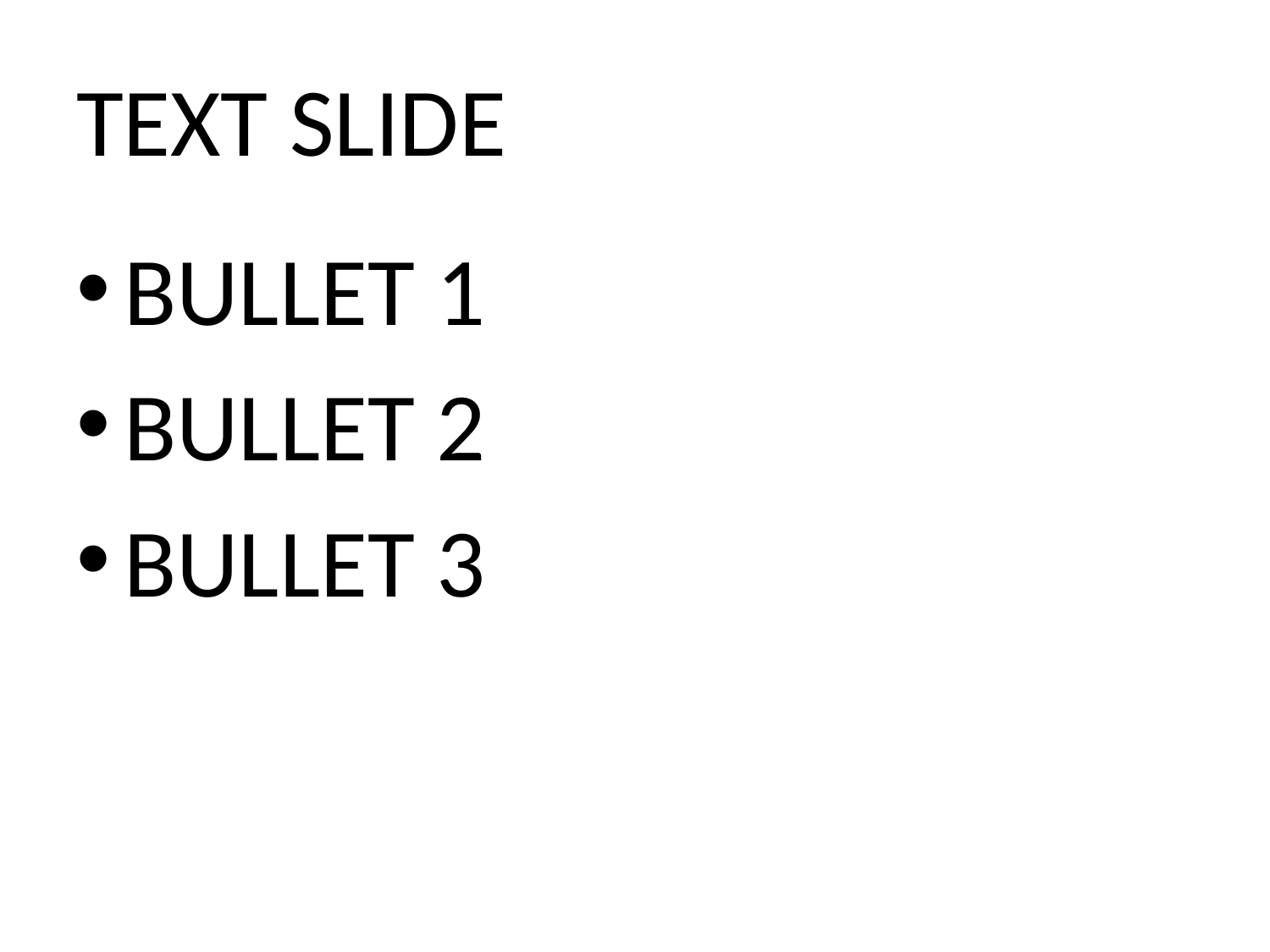

# TEXT SLIDE
BULLET 1
BULLET 2
BULLET 3